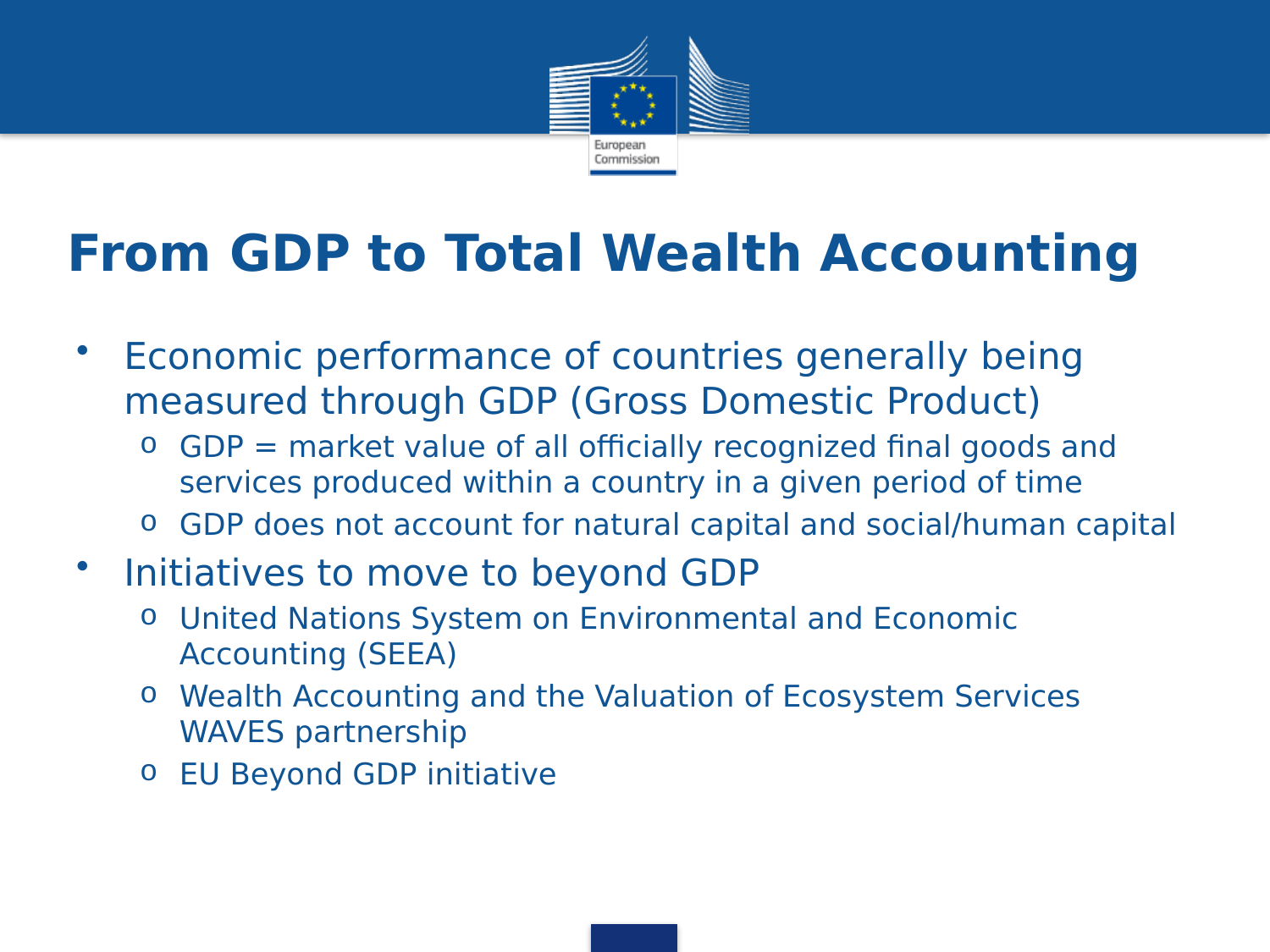

# From GDP to Total Wealth Accounting
Economic performance of countries generally being measured through GDP (Gross Domestic Product)
GDP = market value of all officially recognized final goods and services produced within a country in a given period of time
GDP does not account for natural capital and social/human capital
Initiatives to move to beyond GDP
United Nations System on Environmental and Economic Accounting (SEEA)
Wealth Accounting and the Valuation of Ecosystem Services WAVES partnership
EU Beyond GDP initiative